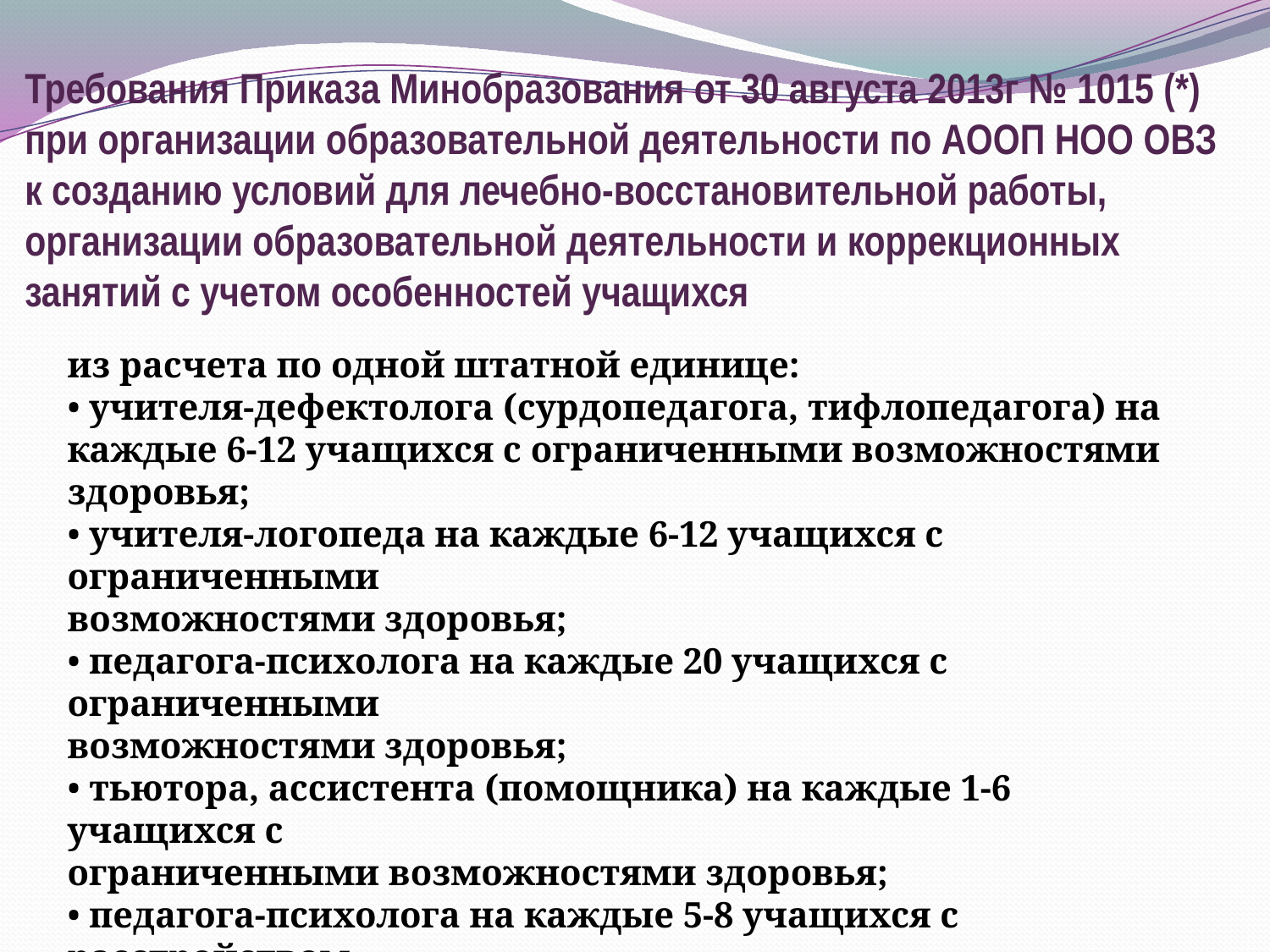

# Требования Приказа Минобразования от 30 августа 2013г № 1015 (*) при организации образовательной деятельности по АООП НОО ОВЗ к созданию условий для лечебно-восстановительной работы, организации образовательной деятельности и коррекционных занятий с учетом особенностей учащихся
из расчета по одной штатной единице:
• учителя-дефектолога (сурдопедагога, тифлопедагога) на
каждые 6-12 учащихся с ограниченными возможностями
здоровья;
• учителя-логопеда на каждые 6-12 учащихся с ограниченными
возможностями здоровья;
• педагога-психолога на каждые 20 учащихся с ограниченными
возможностями здоровья;
• тьютора, ассистента (помощника) на каждые 1-6 учащихся с
ограниченными возможностями здоровья;
• педагога-психолога на каждые 5-8 учащихся с расстройством
аутистического спектра (РАС)